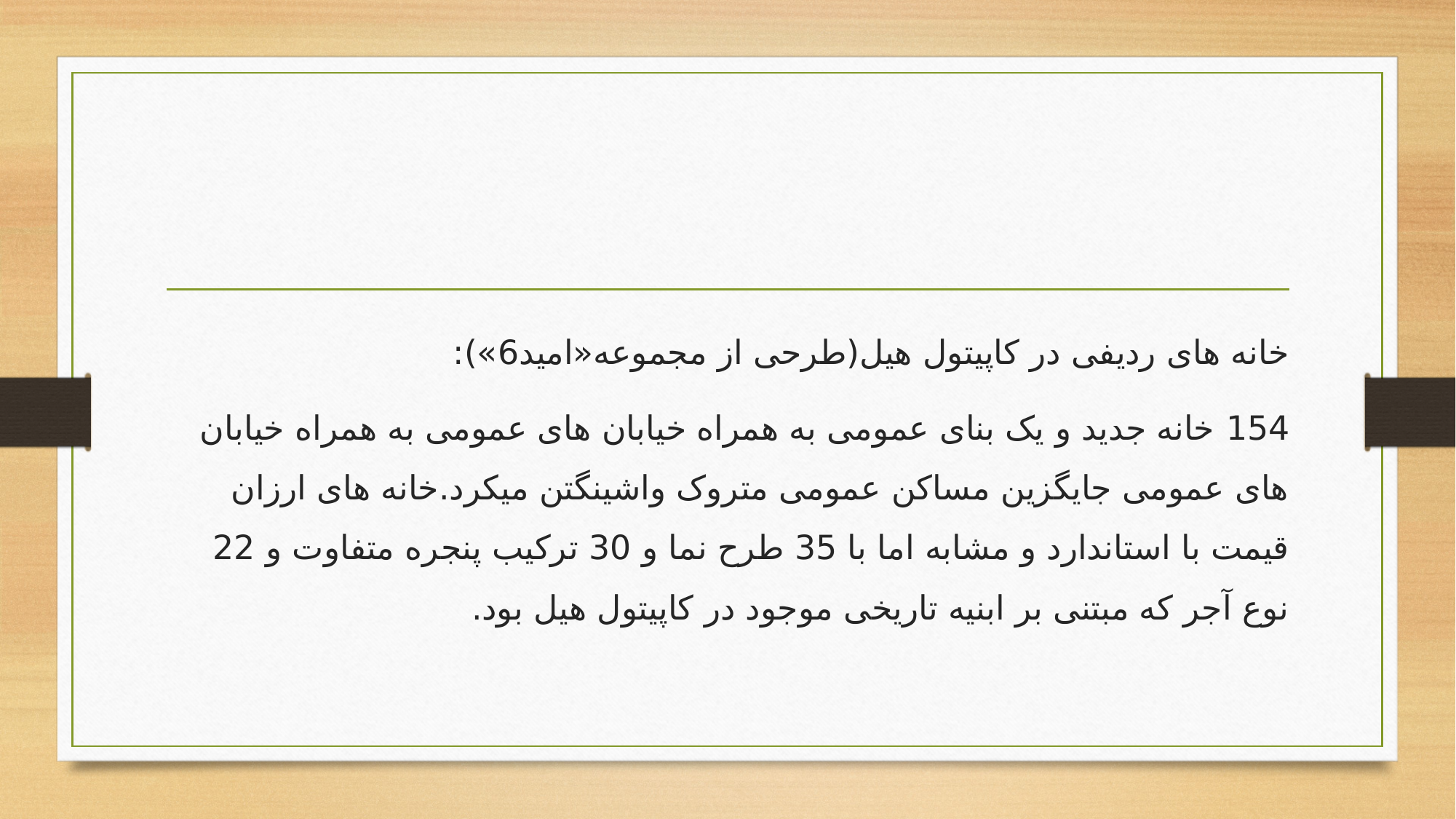

#
خانه های ردیفی در کاپیتول هیل(طرحی از مجموعه«امید6»):
154 خانه جدید و یک بنای عمومی به همراه خیابان های عمومی به همراه خیابان های عمومی جایگزین مساکن عمومی متروک واشینگتن میکرد.خانه های ارزان قیمت با استاندارد و مشابه اما با 35 طرح نما و 30 ترکیب پنجره متفاوت و 22 نوع آجر که مبتنی بر ابنیه تاریخی موجود در کاپیتول هیل بود.